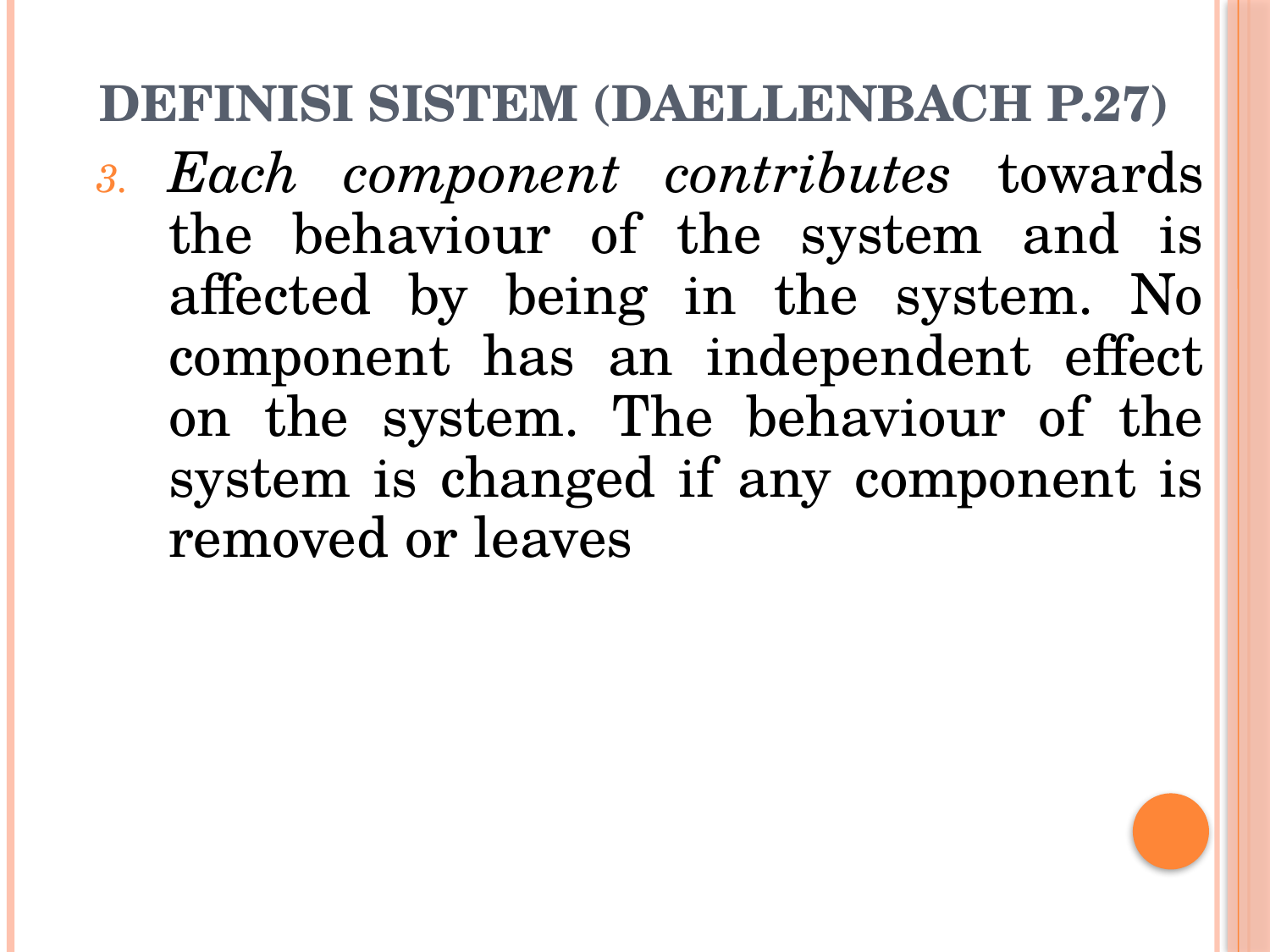

# Definisi Sistem (Daellenbach p.27)
Each component contributes towards the behaviour of the system and is affected by being in the system. No component has an independent effect on the system. The behaviour of the system is changed if any component is removed or leaves